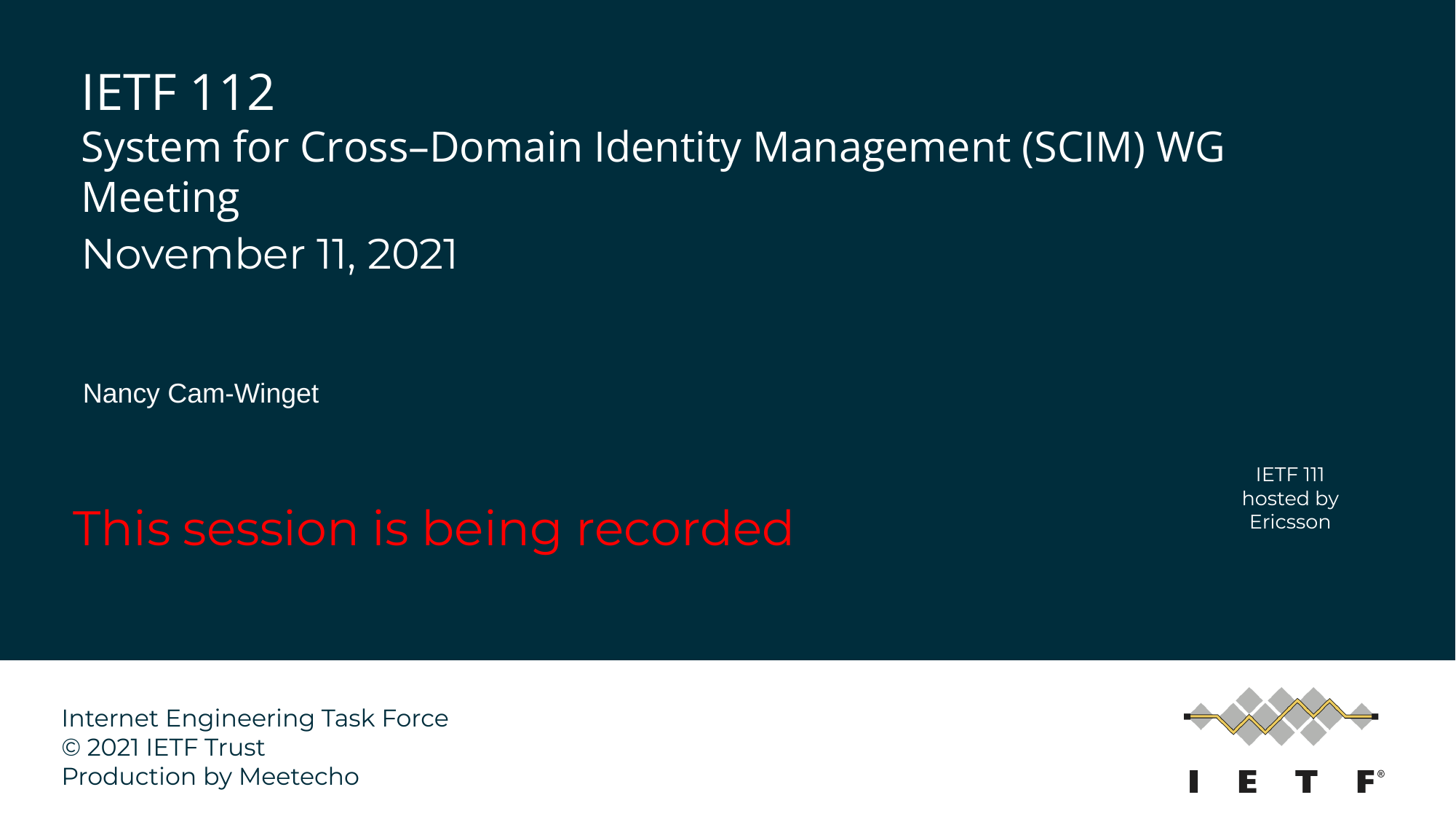

# IETF 112 System for Cross–Domain Identity Management (SCIM) WG Meeting
November 11, 2021
Nancy Cam-Winget
IETF 111 hosted by
Ericsson
This session is being recorded
Internet Engineering Task Force
© 2021 IETF Trust
Production by Meetecho